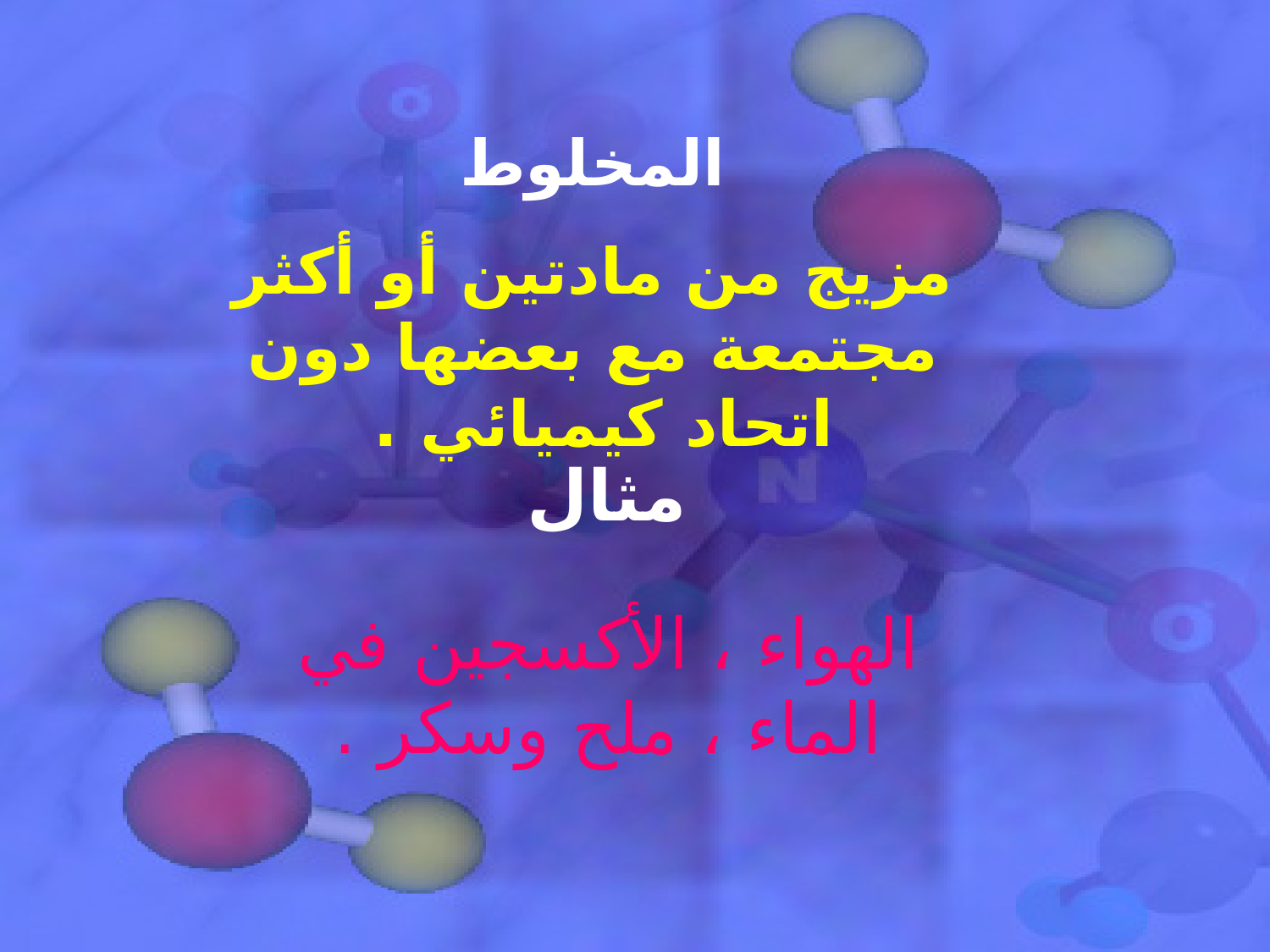

المخلوط
مزيج من مادتين أو أكثر مجتمعة مع بعضها دون اتحاد كيميائي .
 مثال
الهواء ، الأكسجين في الماء ، ملح وسكر .